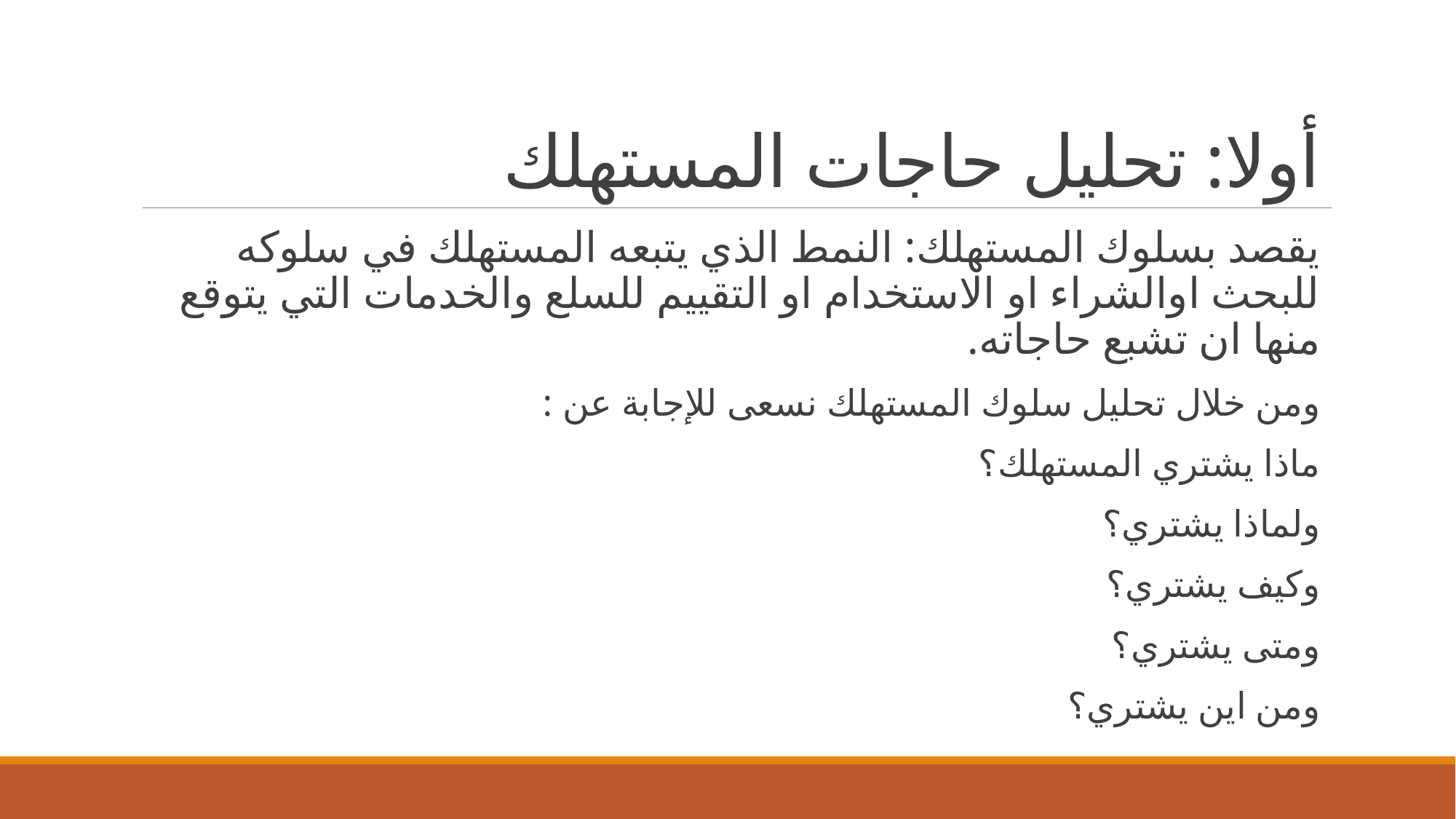

# أولا: تحليل حاجات المستهلك
يقصد بسلوك المستهلك: النمط الذي يتبعه المستهلك في سلوكه للبحث اوالشراء او الاستخدام او التقييم للسلع والخدمات التي يتوقع منها ان تشبع حاجاته.
ومن خلال تحليل سلوك المستهلك نسعى للإجابة عن :
ماذا يشتري المستهلك؟
ولماذا يشتري؟
وكيف يشتري؟
ومتى يشتري؟
ومن اين يشتري؟